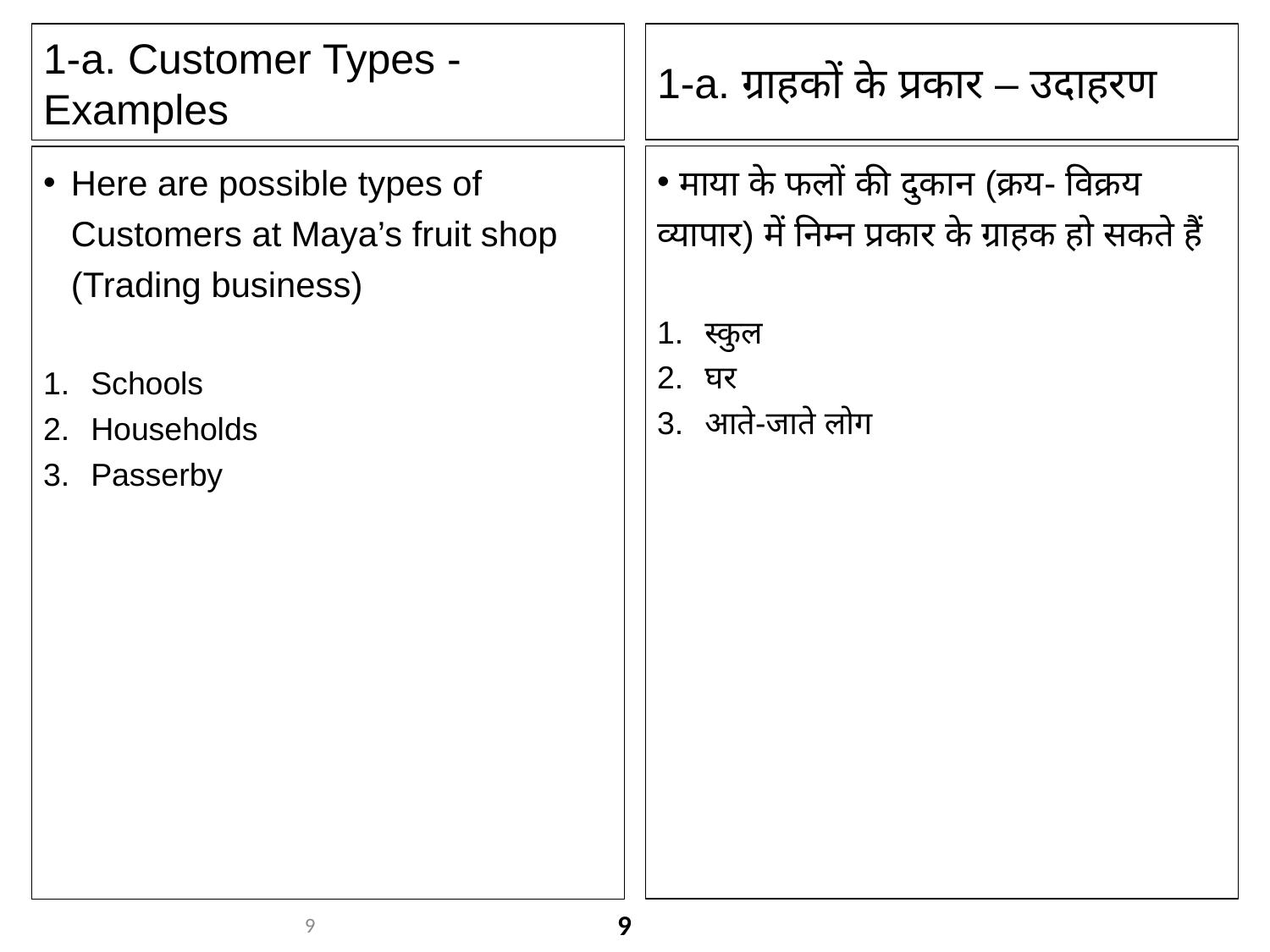

1-a. ग्राहकों के प्रकार – उदाहरण
1-a. Customer Types - Examples
 माया के फलों की दुकान (क्रय- विक्रय व्यापार) में निम्न प्रकार के ग्राहक हो सकते हैं

स्कुल
घर
आते-जाते लोग

Here are possible types of Customers at Maya’s fruit shop (Trading business)

Schools
Households
Passerby

9
9